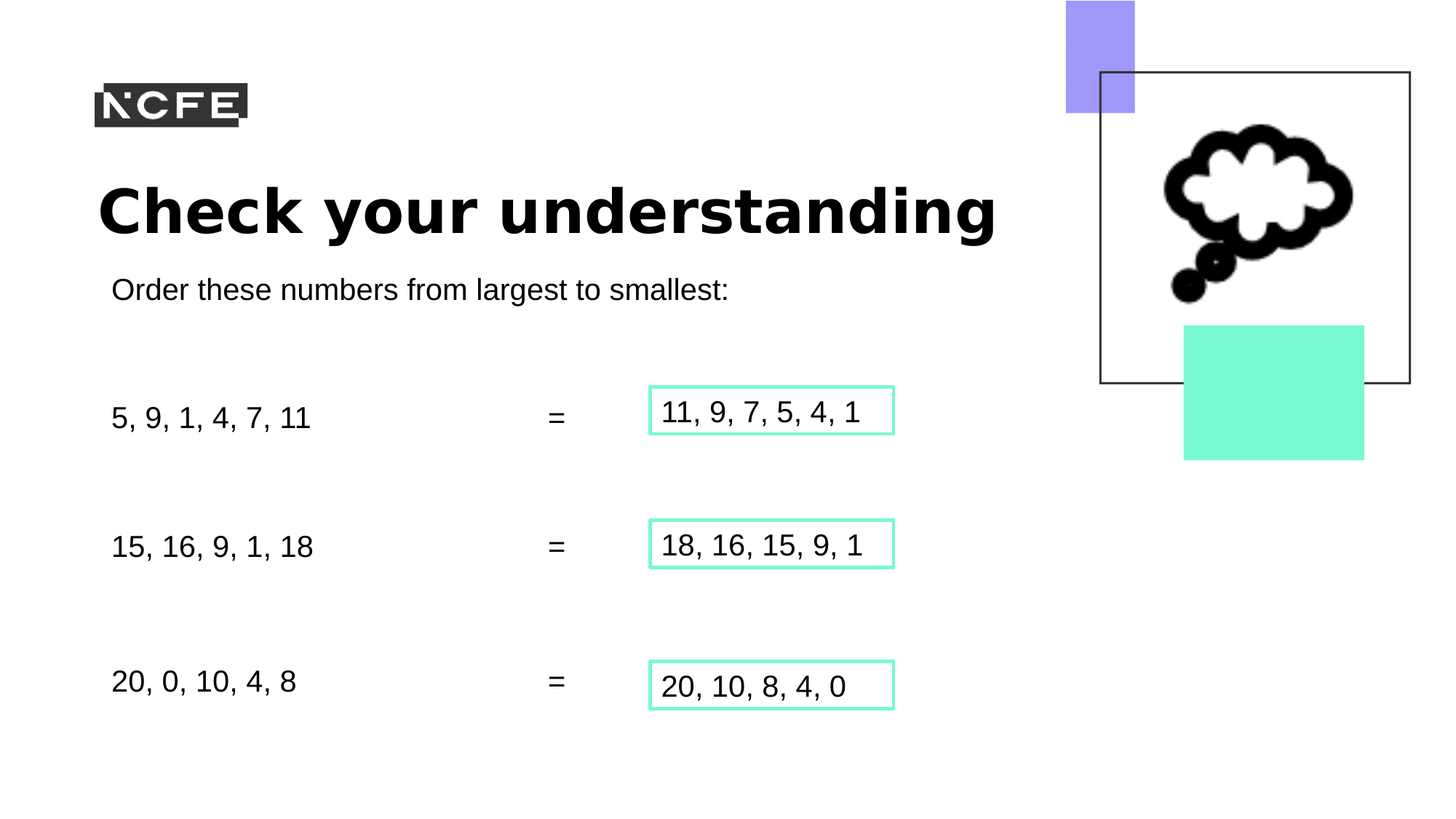

Order these numbers from largest to smallest:

5, 9, 1, 4, 7, 11			=
11, 9, 7, 5, 4, 1

15, 16, 9, 1, 18			=
18, 16, 15, 9, 1

20, 0, 10, 4, 8			=
20, 10, 8, 4, 0